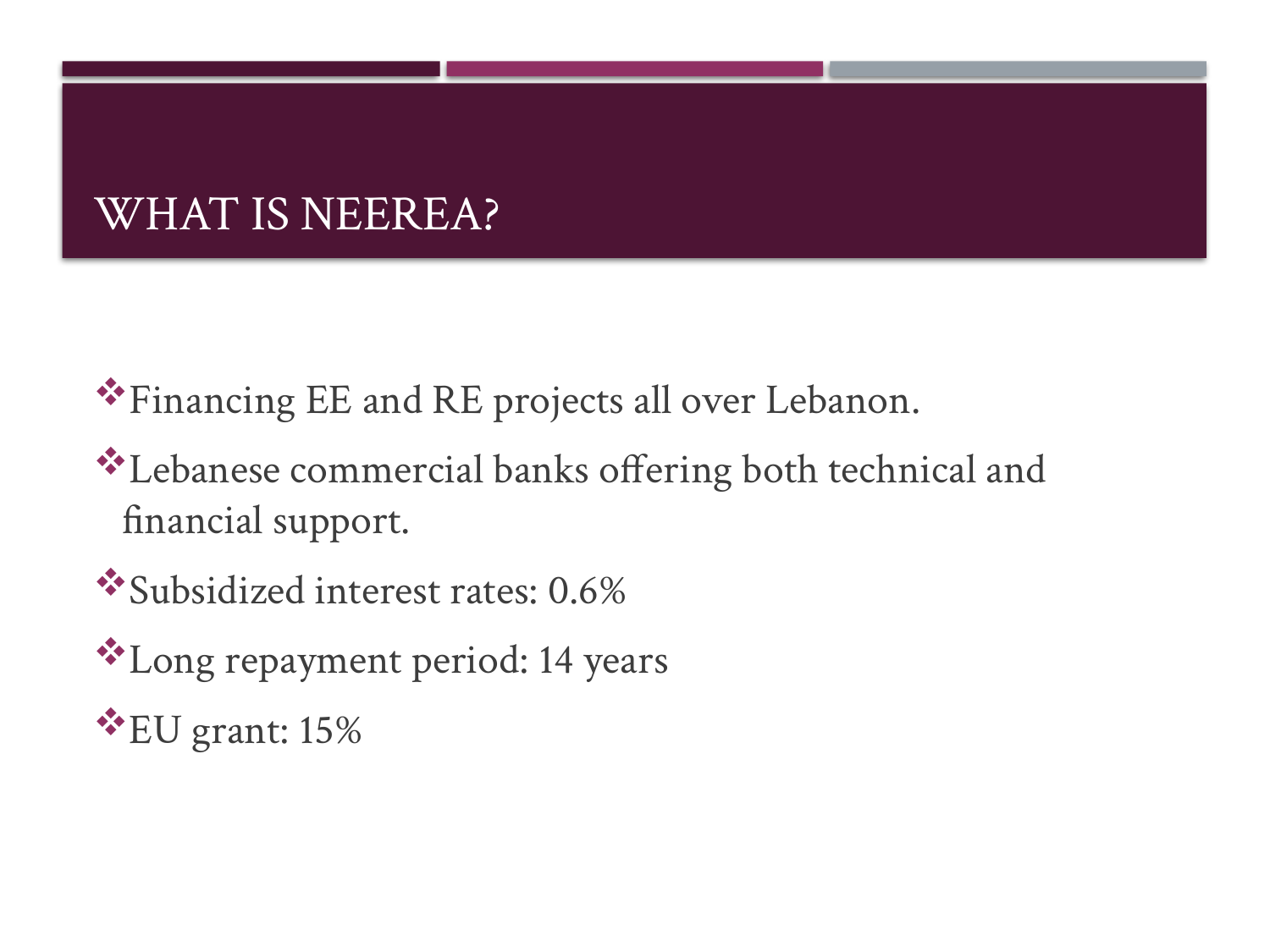

# What is NEEREA?
Financing EE and RE projects all over Lebanon.
Lebanese commercial banks offering both technical and financial support.
Subsidized interest rates: 0.6%
Long repayment period: 14 years
EU grant: 15%